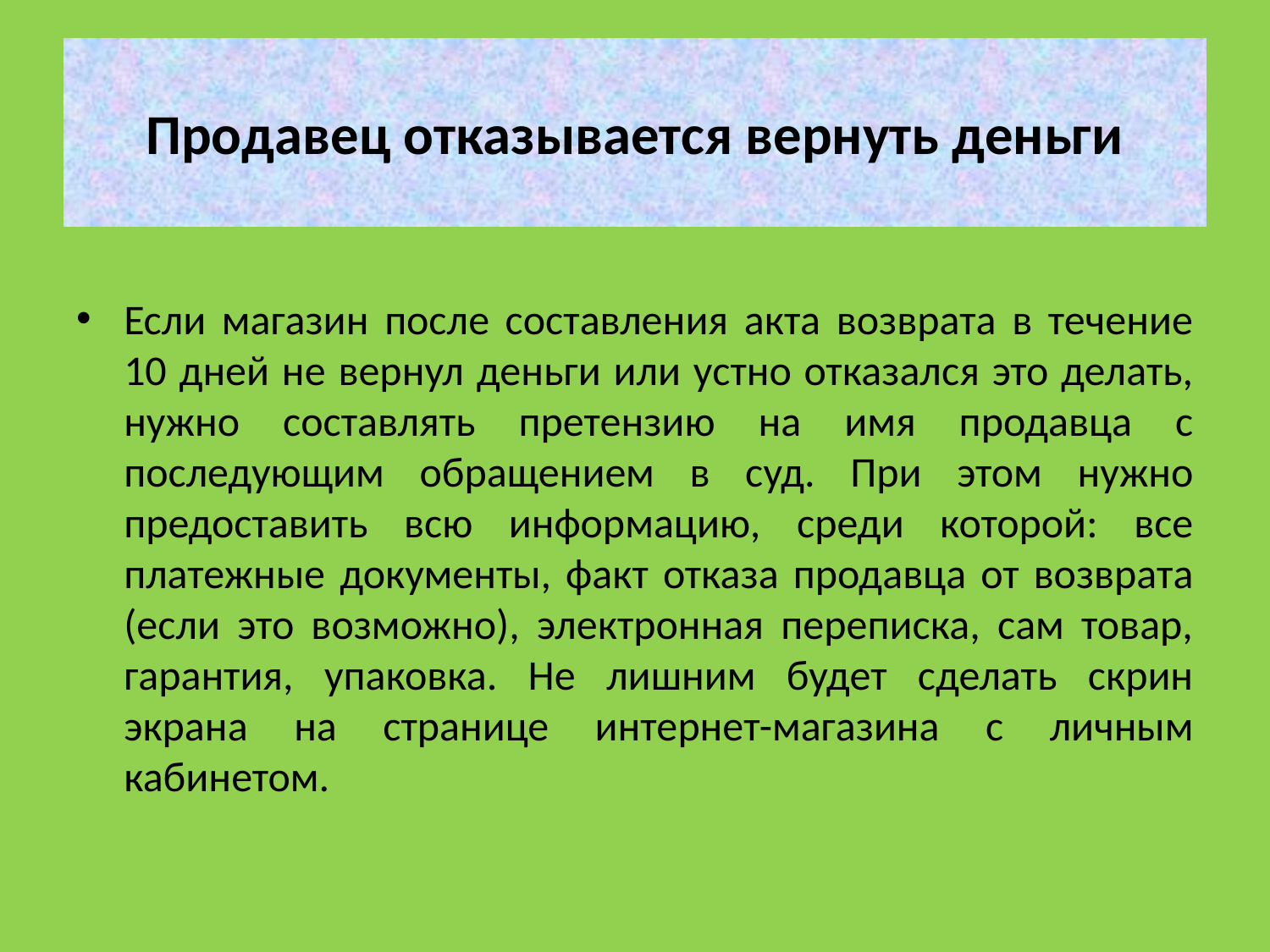

# Продавец отказывается вернуть деньги
Если магазин после составления акта возврата в течение 10 дней не вернул деньги или устно отказался это делать, нужно составлять претензию на имя продавца с последующим обращением в суд. При этом нужно предоставить всю информацию, среди которой: все платежные документы, факт отказа продавца от возврата (если это возможно), электронная переписка, сам товар, гарантия, упаковка. Не лишним будет сделать скрин экрана на странице интернет-магазина с личным кабинетом.